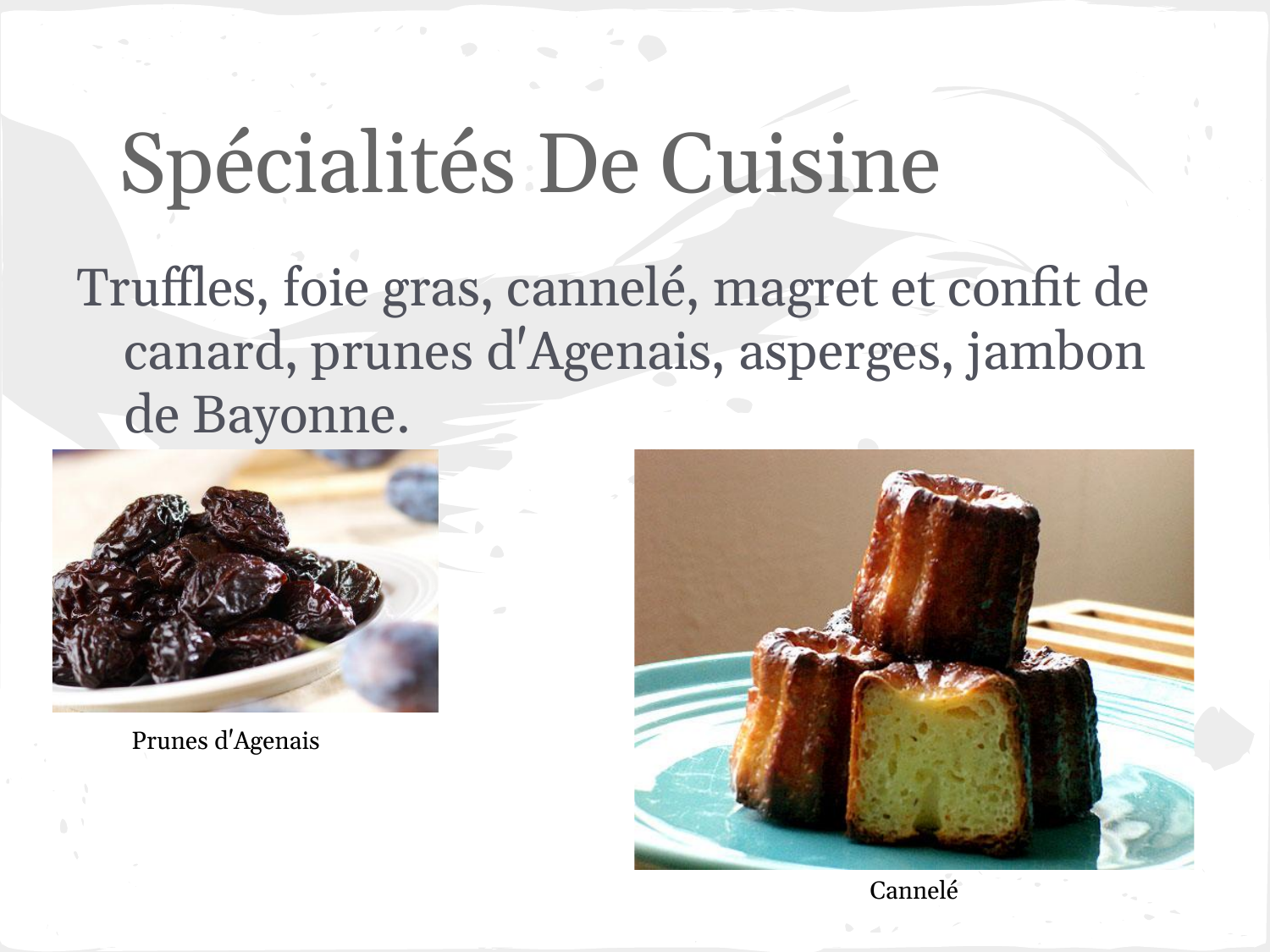

# Spécialités De Cuisine
Truffles, foie gras, cannelé, magret et confit de canard, prunes d'Agenais, asperges, jambon de Bayonne.

Prunes d'Agenais
Cannelé